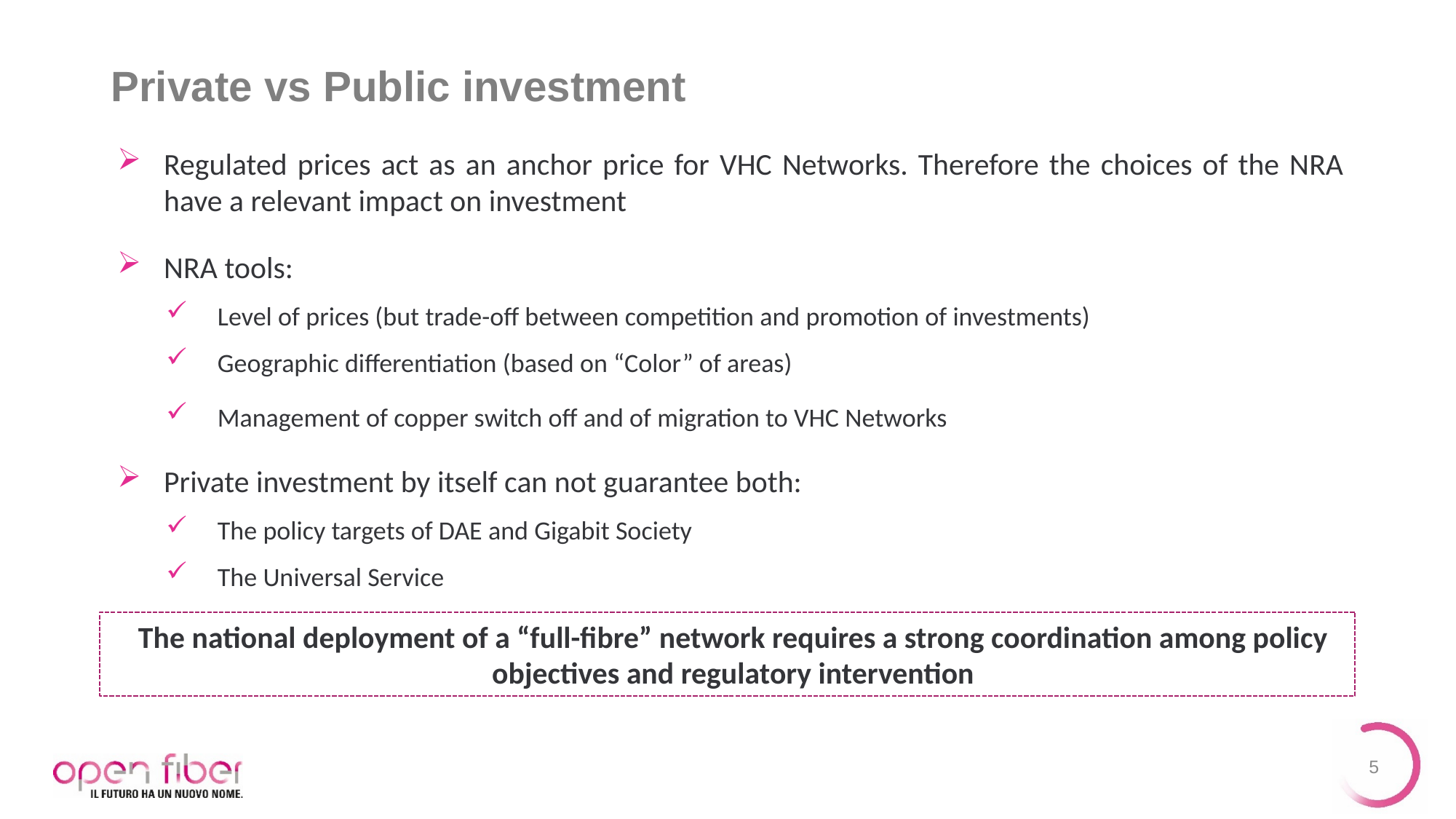

# Private vs Public investment
Regulated prices act as an anchor price for VHC Networks. Therefore the choices of the NRA have a relevant impact on investment
NRA tools:
Level of prices (but trade-off between competition and promotion of investments)
Geographic differentiation (based on “Color” of areas)
Management of copper switch off and of migration to VHC Networks
Private investment by itself can not guarantee both:
The policy targets of DAE and Gigabit Society
The Universal Service
The national deployment of a “full-fibre” network requires a strong coordination among policy objectives and regulatory intervention
5